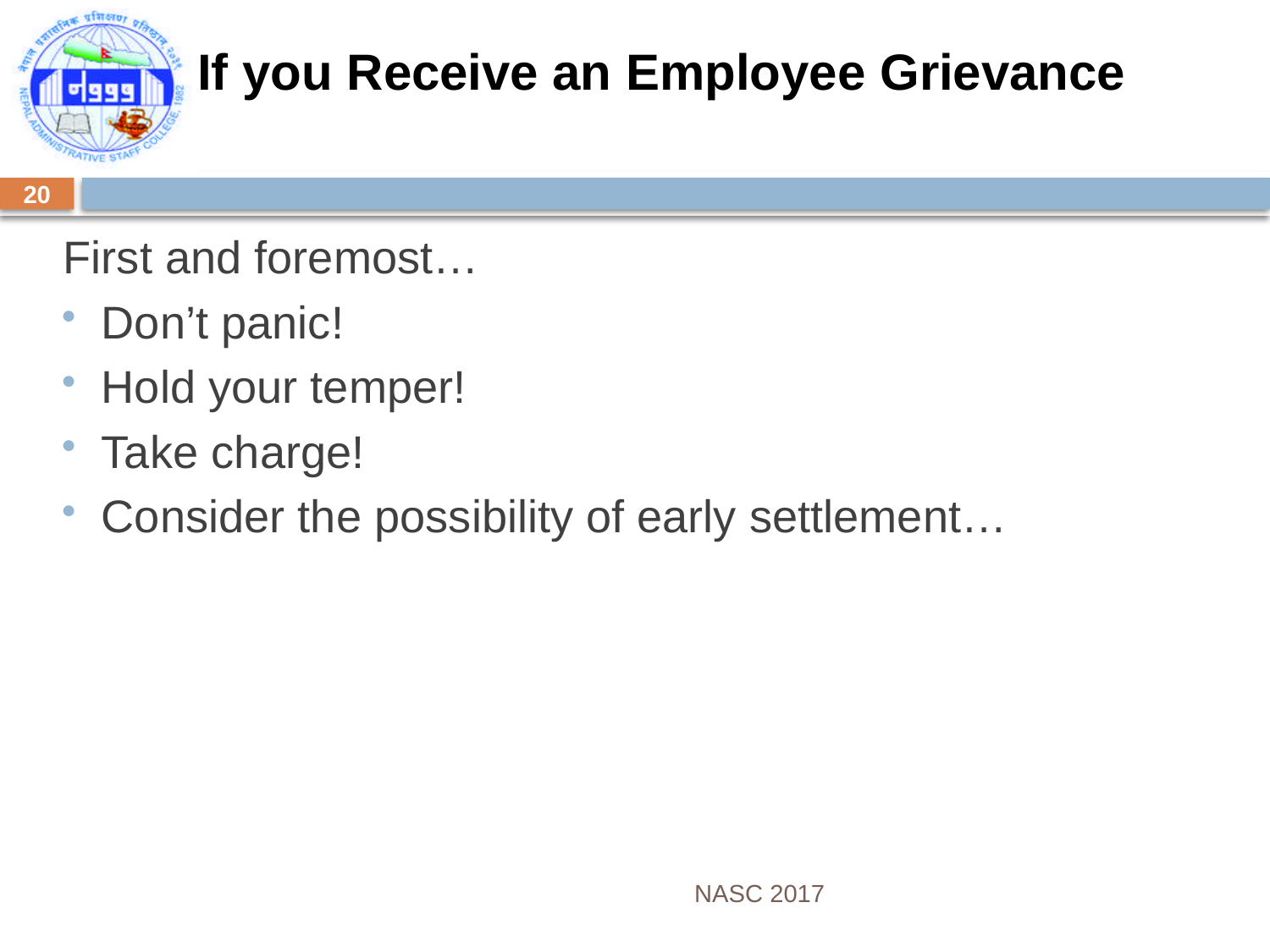

# If you Receive an Employee Grievance
20
First and foremost…
Don’t panic!
Hold your temper!
Take charge!
Consider the possibility of early settlement…

NASC 2017